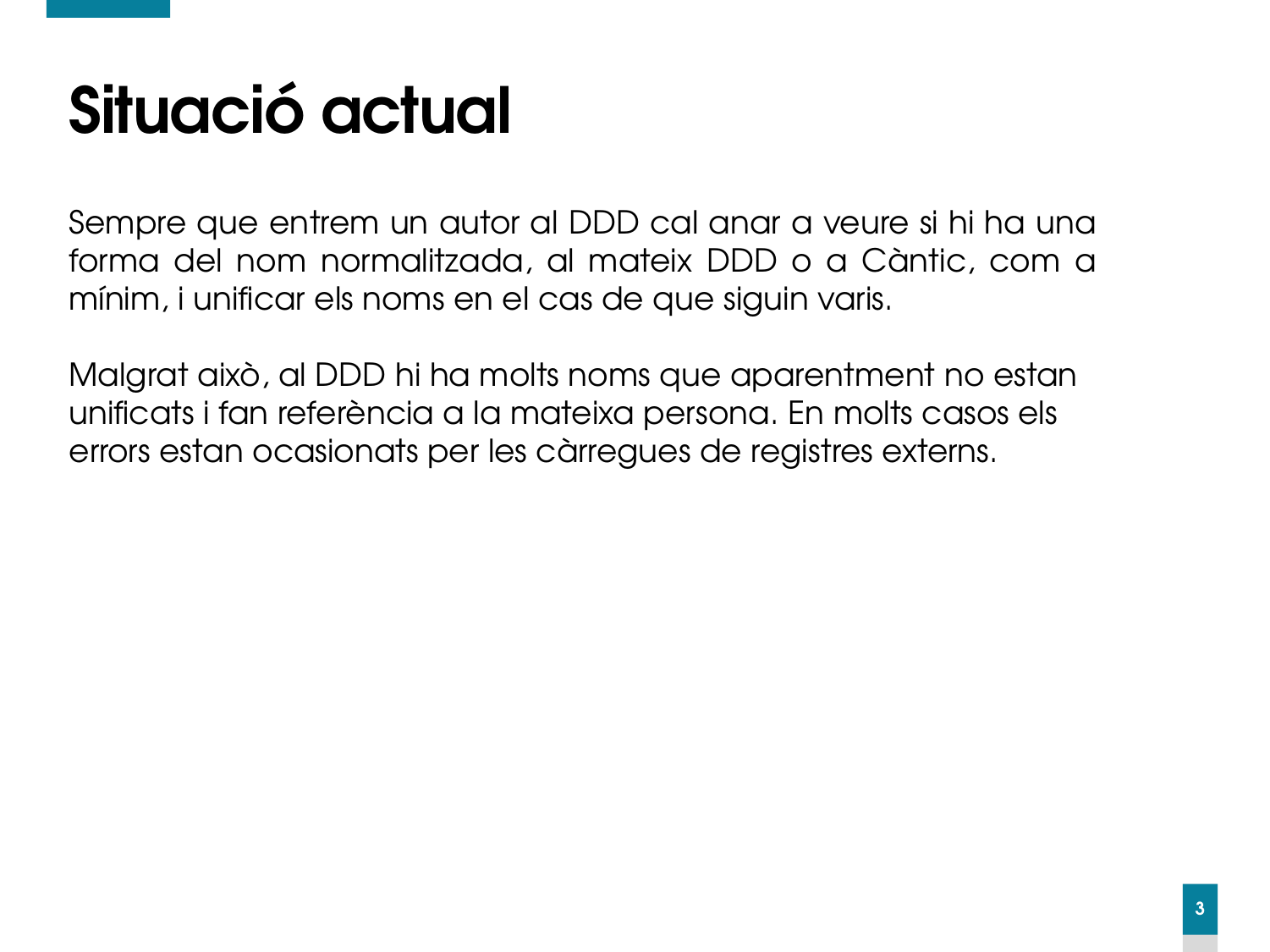

# Situació actual
Sempre que entrem un autor al DDD cal anar a veure si hi ha una forma del nom normalitzada, al mateix DDD o a Càntic, com a mínim, i unificar els noms en el cas de que siguin varis.

Malgrat això, al DDD hi ha molts noms que aparentment no estan unificats i fan referència a la mateixa persona. En molts casos els errors estan ocasionats per les càrregues de registres externs.